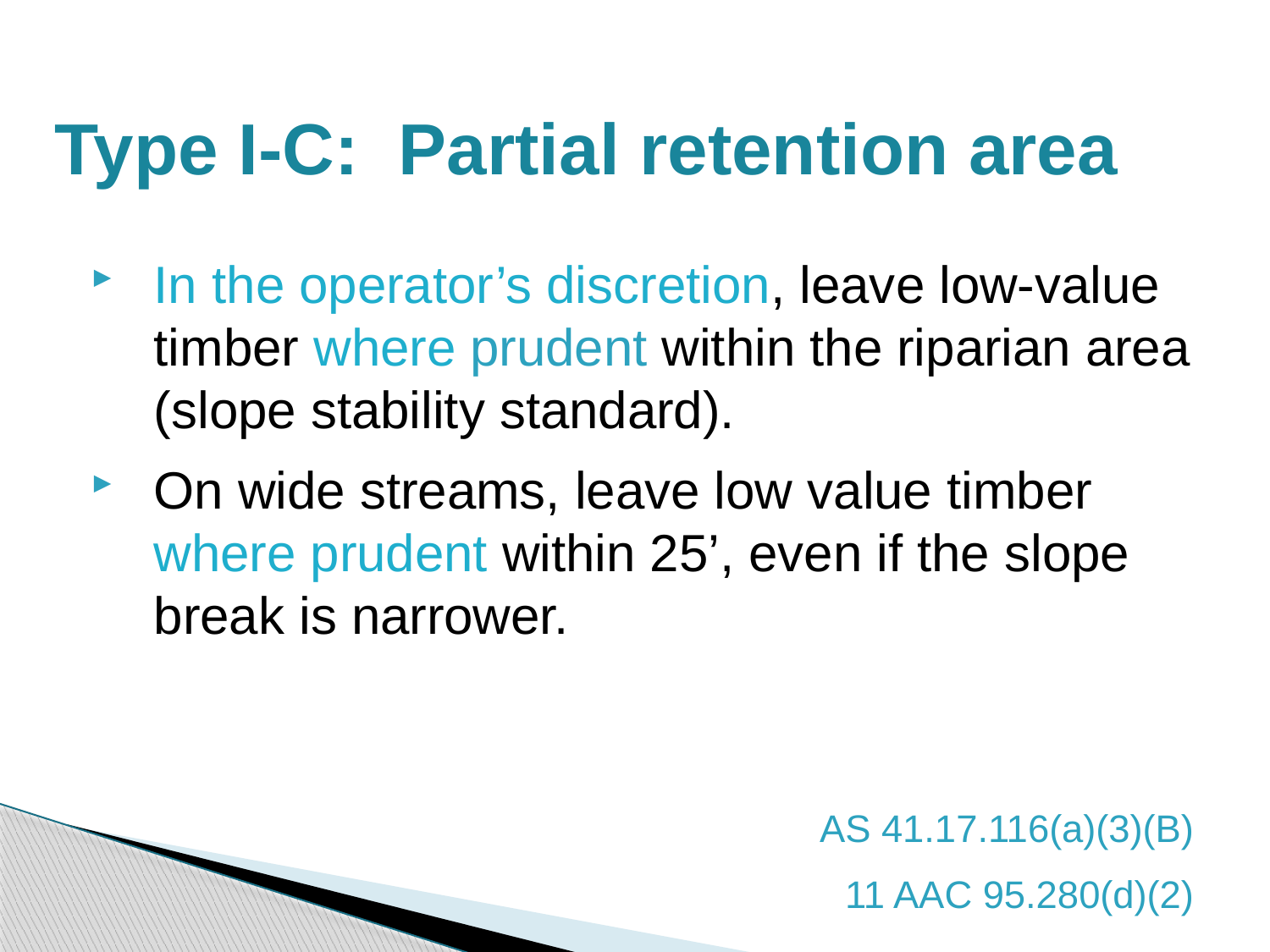

# Type I-C:  Partial retention area

In the operator’s discretion, leave low-value timber where prudent within the riparian area (slope stability standard).
On wide streams, leave low value timber where prudent within 25’, even if the slope break is narrower.

				AS 41.17.116(a)(3)(B)
				11 AAC 95.280(d)(2)